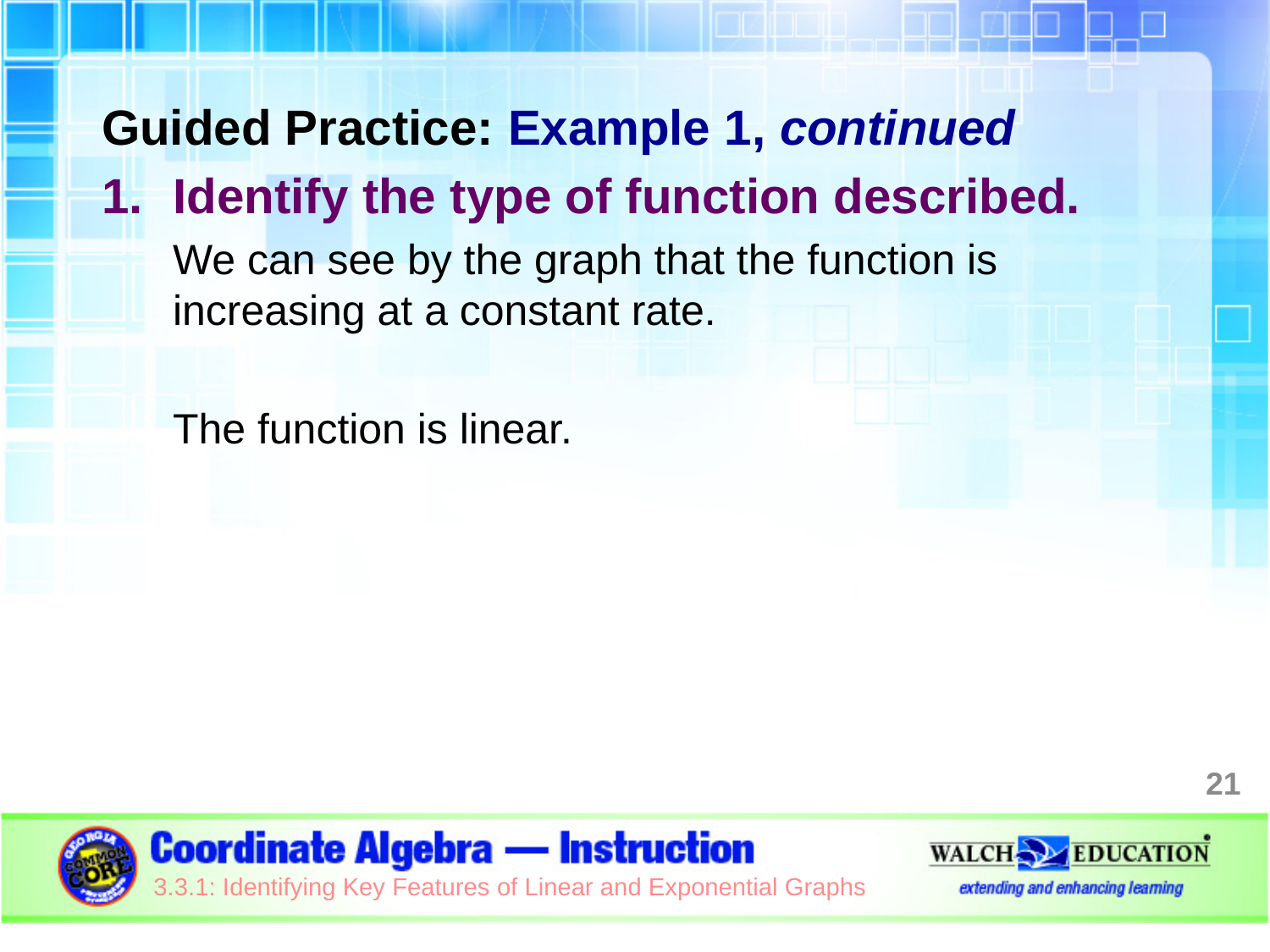

Guided Practice: Example 1, continued
Identify the type of function described.
We can see by the graph that the function is increasing at a constant rate.

The function is linear.
21
3.3.1: Identifying Key Features of Linear and Exponential Graphs